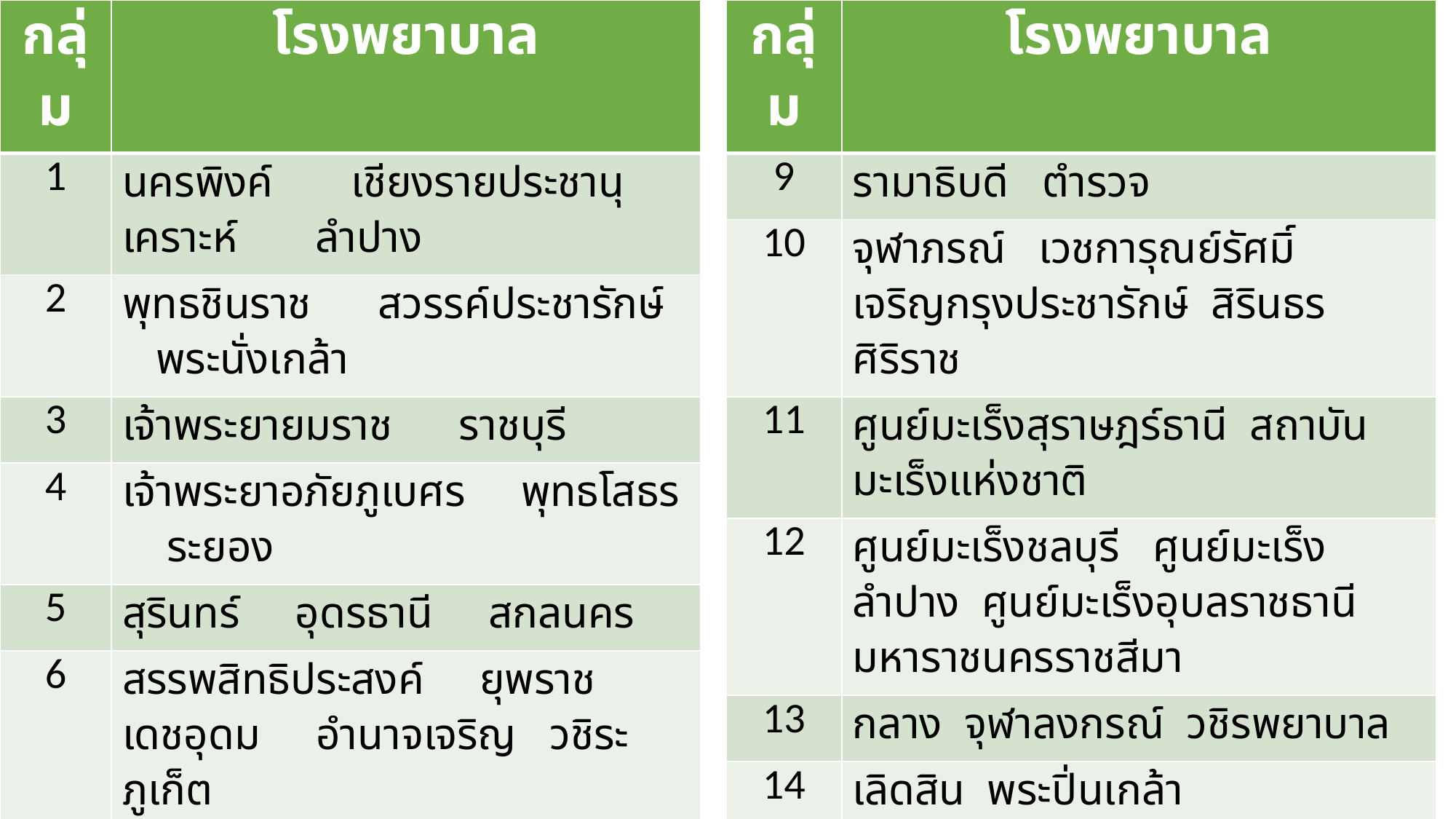

| กลุ่ม | โรงพยาบาล |
| --- | --- |
| 9 | รามาธิบดี ตำรวจ |
| 10 | จุฬาภรณ์ เวชการุณย์รัศมิ์ เจริญกรุงประชารักษ์ สิรินธร ศิริราช |
| 11 | ศูนย์มะเร็งสุราษฎร์ธานี สถาบันมะเร็งแห่งชาติ |
| 12 | ศูนย์มะเร็งชลบุรี ศูนย์มะเร็งลำปาง ศูนย์มะเร็งอุบลราชธานี มหาราชนครราชสีมา |
| 13 | กลาง จุฬาลงกรณ์ วชิรพยาบาล |
| 14 | เลิดสิน พระปิ่นเกล้า |
| 15 | ราชวิถี สมุทรสาคร |
| 16 | บุรีรัมย์ ขอนแก่น |
| 17 | อุตรดิตถ์ นครปฐม ชลบุรี |
| 18 | สระบุรี จอมทอง พระยุพราชท่าบ่อ |
| กลุ่ม | โรงพยาบาล |
| --- | --- |
| 1 | นครพิงค์ เชียงรายประชานุเคราะห์ ลำปาง |
| 2 | พุทธชินราช สวรรค์ประชารักษ์ พระนั่งเกล้า |
| 3 | เจ้าพระยายมราช ราชบุรี |
| 4 | เจ้าพระยาอภัยภูเบศร พุทธโสธร ระยอง |
| 5 | สุรินทร์ อุดรธานี สกลนคร |
| 6 | สรรพสิทธิประสงค์ ยุพราชเดชอุดม อำนาจเจริญ วชิระภูเก็ต ร้อยเอ็ด |
| 7 | มหาราชนครศรีธรรมราช ยะลา หาดใหญ่ ตรัง พระมงกุฎฯ |
| 8 | นพรัตน์ราชธานี ภูมิพลฯ |